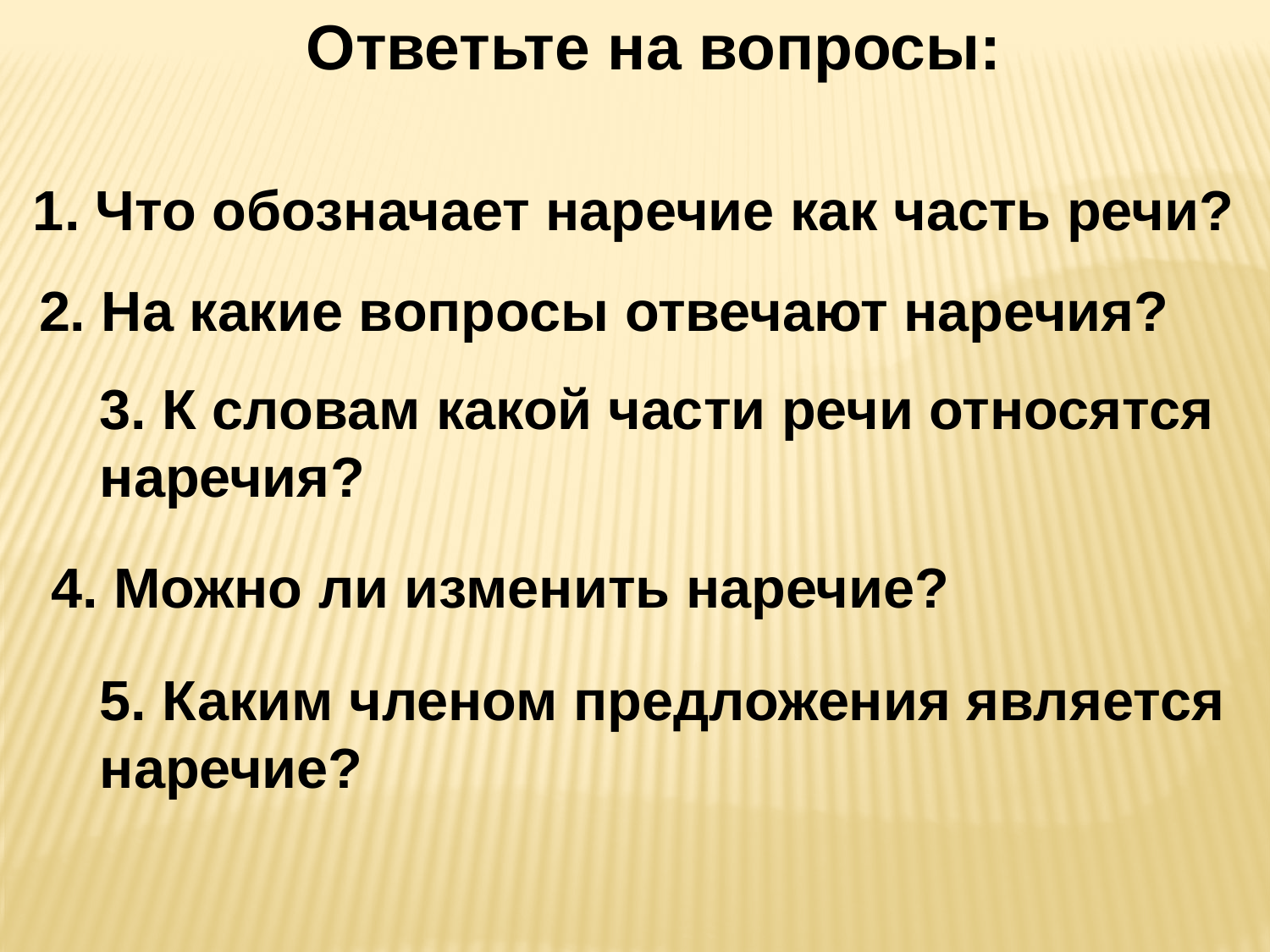

Ответьте на вопросы:
1. Что обозначает наречие как часть речи?
2. На какие вопросы отвечают наречия?
3. К словам какой части речи относятся наречия?
4. Можно ли изменить наречие?
5. Каким членом предложения является наречие?